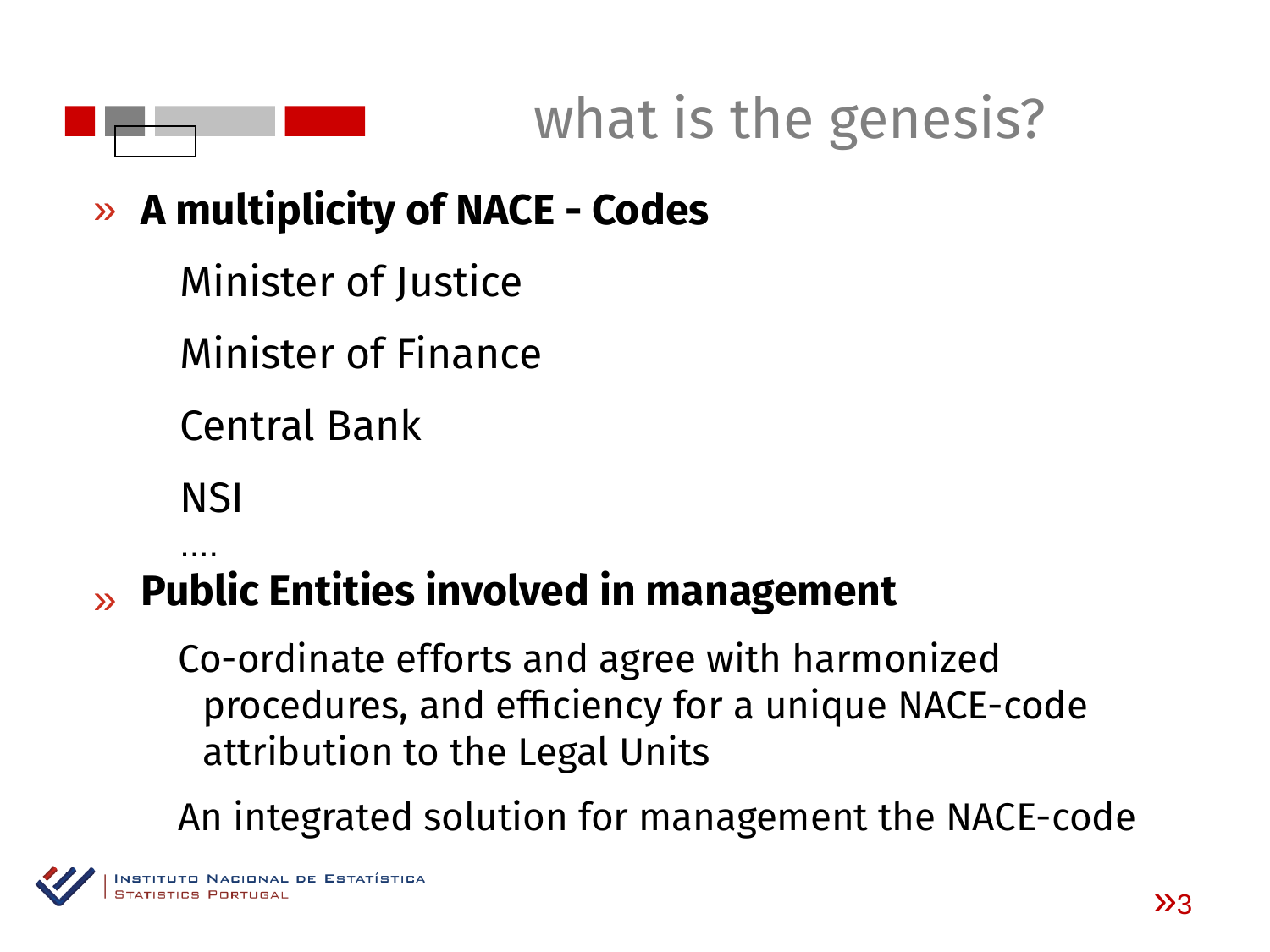

what is the genesis?
A multiplicity of NACE - Codes
Minister of Justice
Minister of Finance
Central Bank
NSI
....
Public Entities involved in management
Co-ordinate efforts and agree with harmonized procedures, and efficiency for a unique NACE-code attribution to the Legal Units
An integrated solution for management the NACE-code

«

«